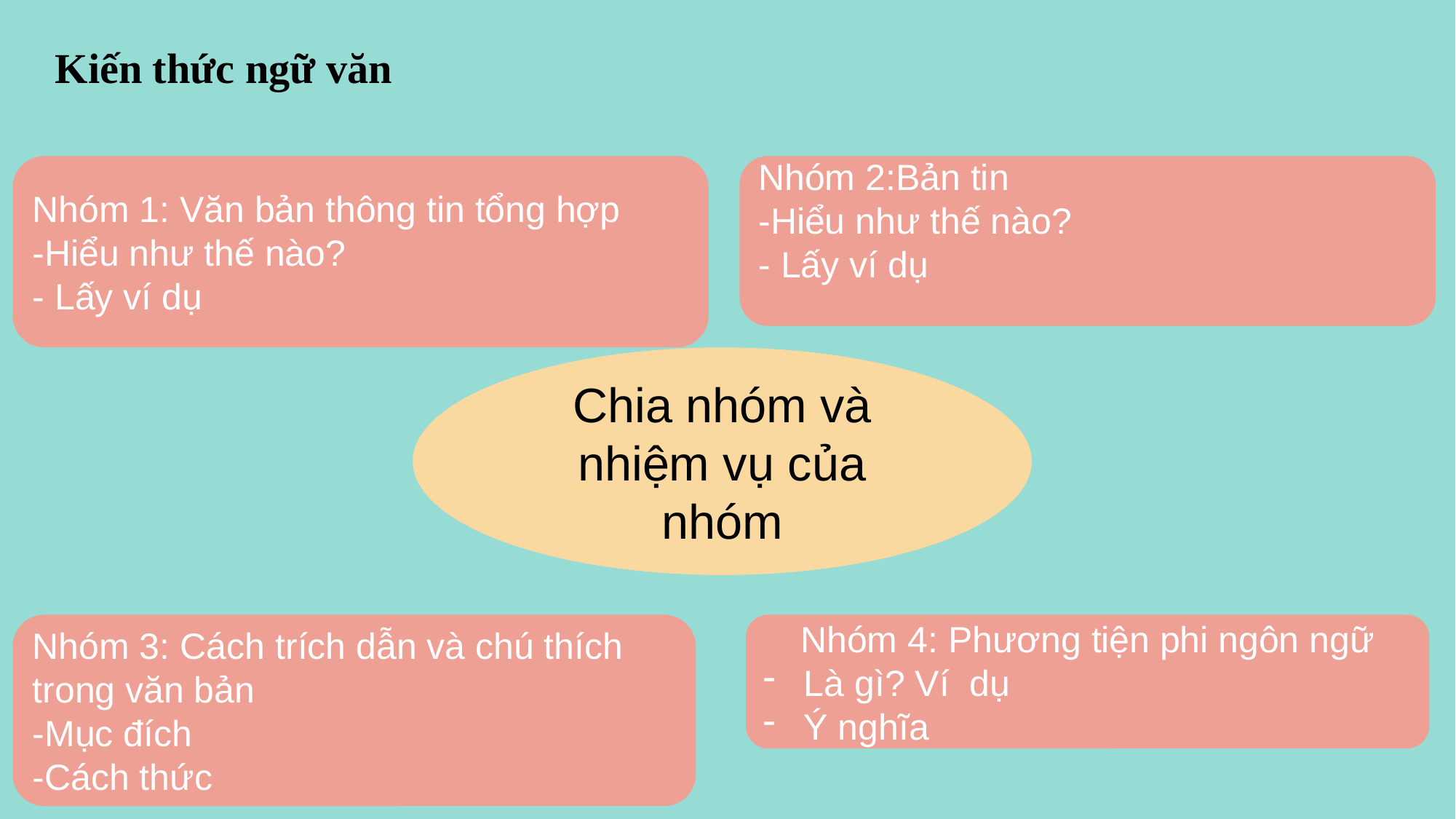

Kiến thức ngữ văn
Nhóm 2:Bản tin
-Hiểu như thế nào?
- Lấy ví dụ

Nhóm 1: Văn bản thông tin tổng hợp
-Hiểu như thế nào?
- Lấy ví dụ
Chia nhóm và nhiệm vụ của nhóm
Nhóm 3: Cách trích dẫn và chú thích trong văn bản
-Mục đích
-Cách thức
Nhóm 4: Phương tiện phi ngôn ngữ
Là gì? Ví  dụ
Ý nghĩa